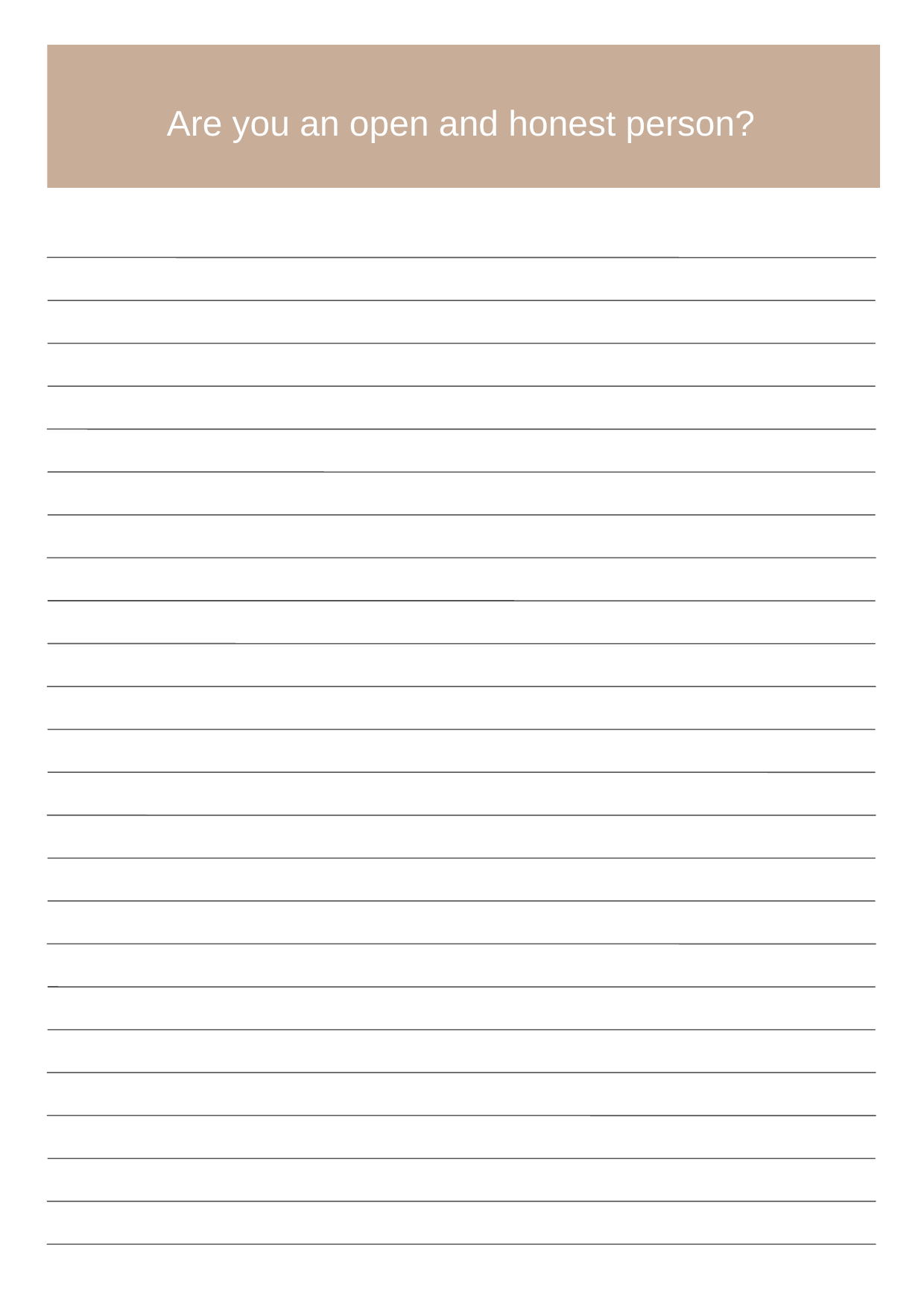

Are you an open and honest person?